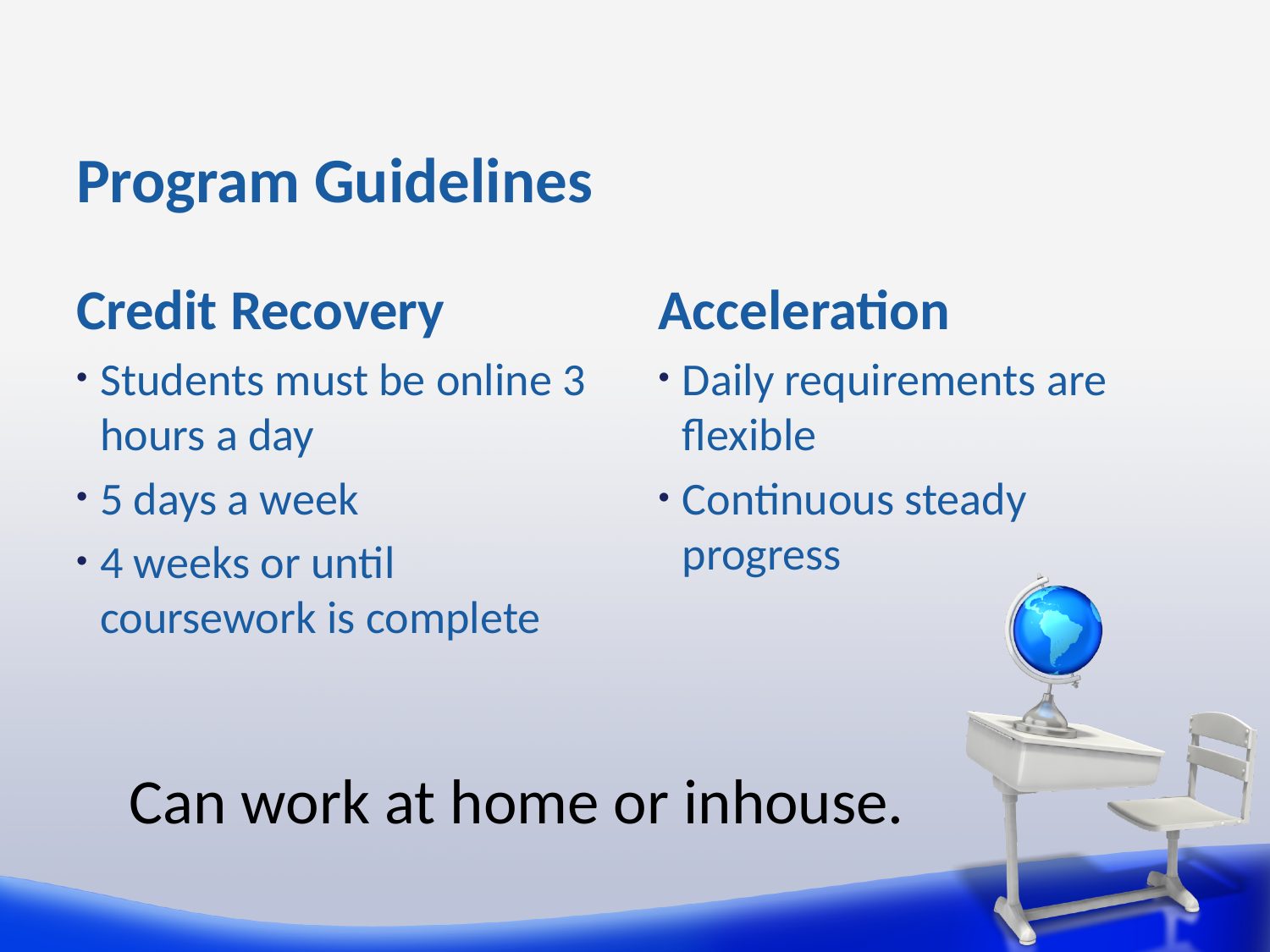

# Program Guidelines
Credit Recovery
Students must be online 3 hours a day
5 days a week
4 weeks or until coursework is complete
Acceleration
Daily requirements are flexible
Continuous steady progress
Can work at home or inhouse.